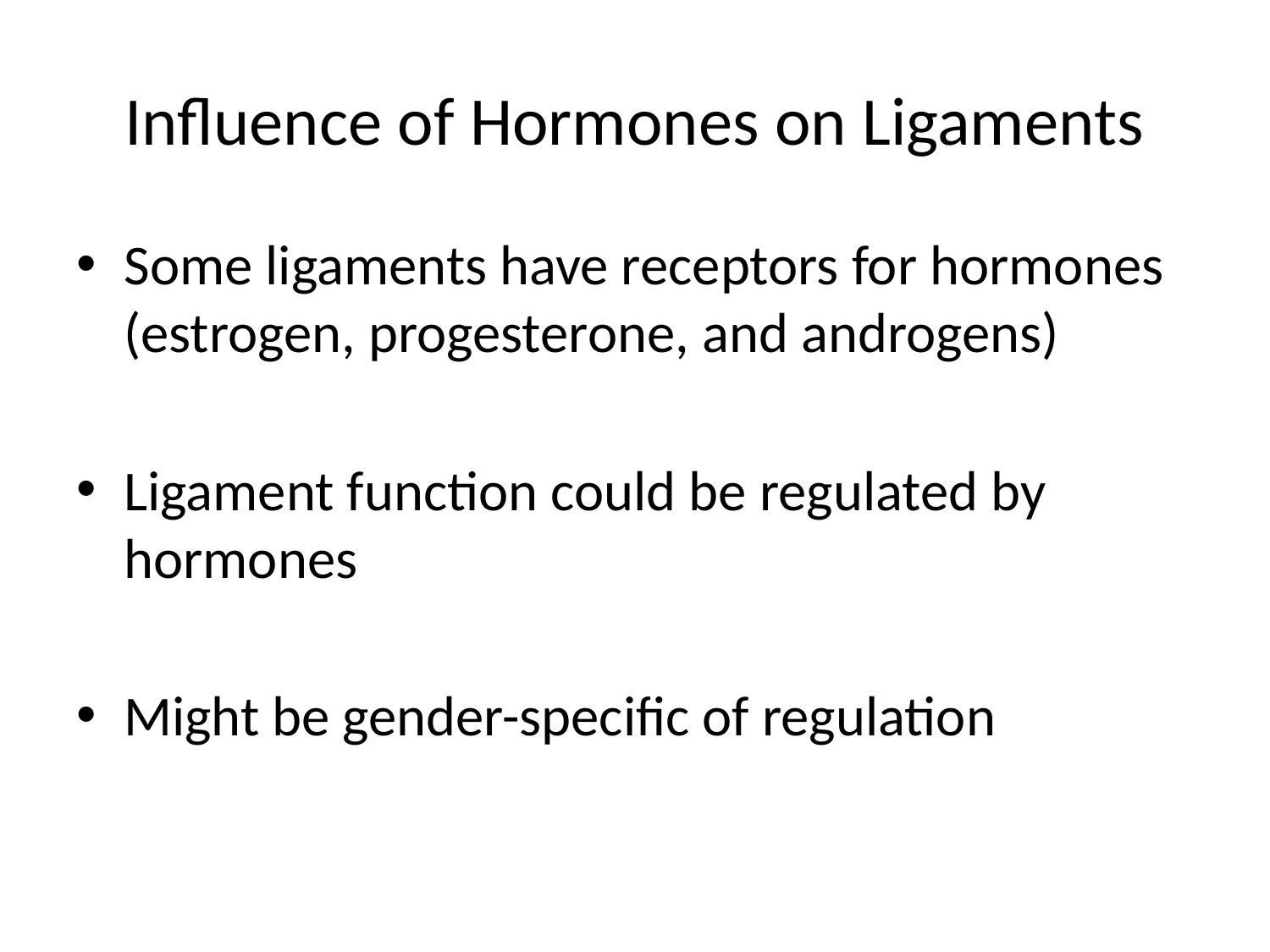

# Influence of Hormones on Ligaments
Some ligaments have receptors for hormones (estrogen, progesterone, and androgens)

Ligament function could be regulated by hormones

Might be gender-specific of regulation